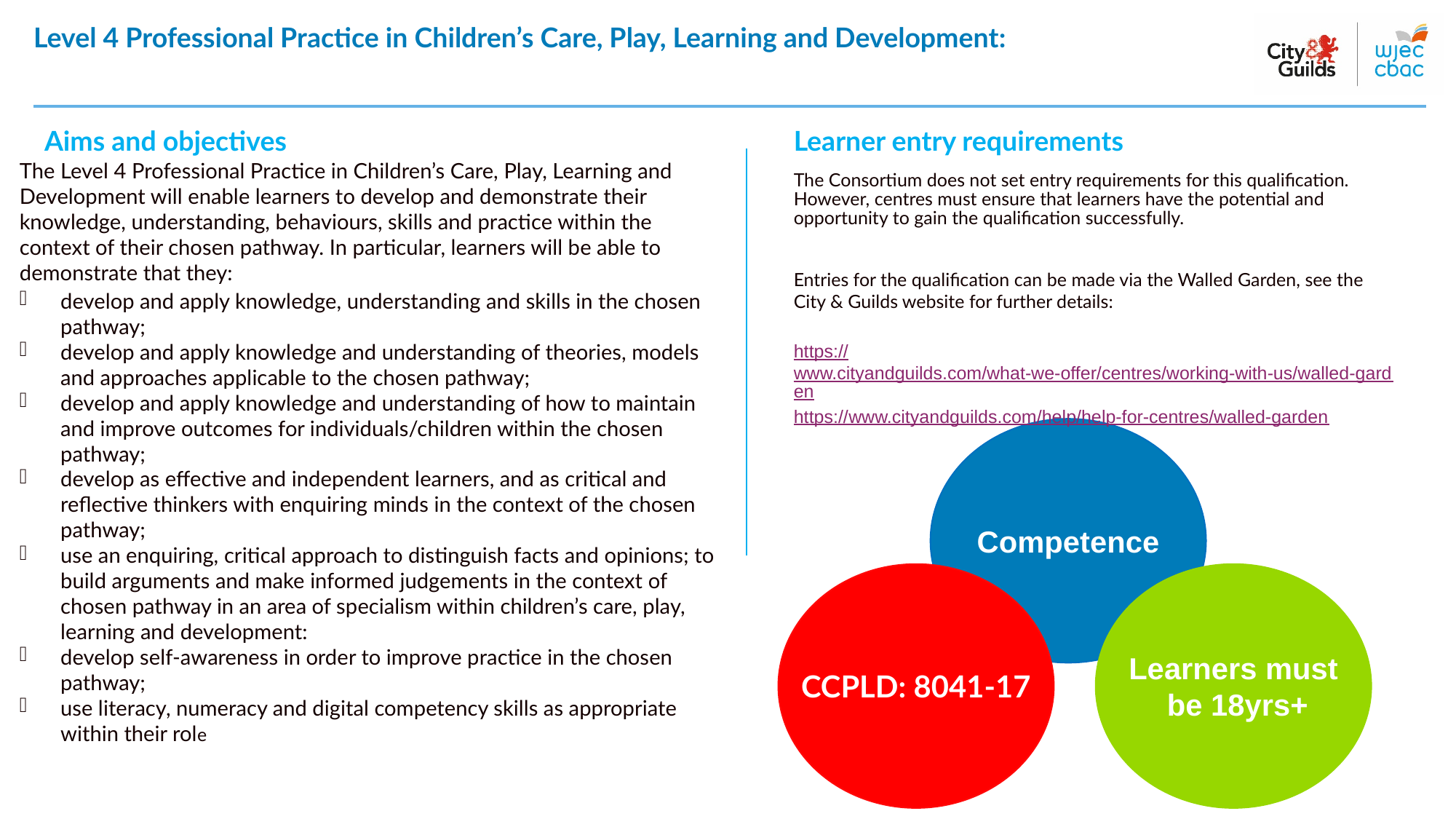

# Level 4 Professional Practice in Children’s Care, Play, Learning and Development:
Aims and objectives

Learner entry requirements
The Consortium does not set entry requirements for this qualification. However, centres must ensure that learners have the potential and opportunity to gain the qualification successfully.

Entries for the qualification can be made via the Walled Garden, see the City & Guilds website for further details:

https://www.cityandguilds.com/what-we-offer/centres/working-with-us/walled-garden
https://www.cityandguilds.com/help/help-for-centres/walled-garden
The Level 4 Professional Practice in Children’s Care, Play, Learning and Development will enable learners to develop and demonstrate their knowledge, understanding, behaviours, skills and practice within the context of their chosen pathway. In particular, learners will be able to demonstrate that they:
develop and apply knowledge, understanding and skills in the chosen pathway;
develop and apply knowledge and understanding of theories, models and approaches applicable to the chosen pathway;
develop and apply knowledge and understanding of how to maintain and improve outcomes for individuals/children within the chosen pathway;
develop as effective and independent learners, and as critical and reflective thinkers with enquiring minds in the context of the chosen pathway;
use an enquiring, critical approach to distinguish facts and opinions; to build arguments and make informed judgements in the context of chosen pathway in an area of specialism within children’s care, play, learning and development:
develop self-awareness in order to improve practice in the chosen pathway;
use literacy, numeracy and digital competency skills as appropriate within their role
Competence
CCPLD: 8041-17
Learners must
 be 18yrs+